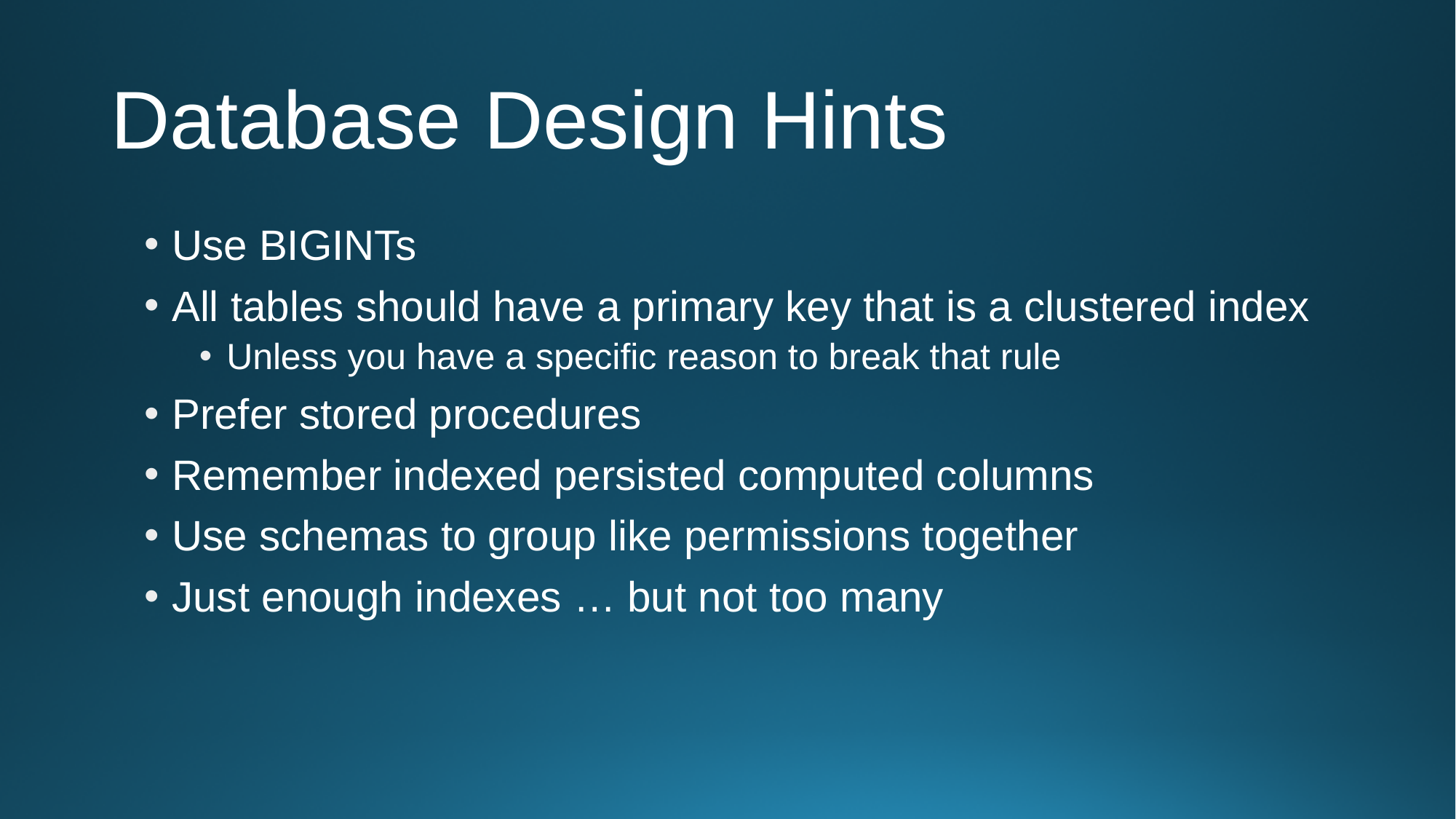

# Database Design Hints
Use BIGINTs
All tables should have a primary key that is a clustered index
Unless you have a specific reason to break that rule
Prefer stored procedures
Remember indexed persisted computed columns
Use schemas to group like permissions together
Just enough indexes … but not too many